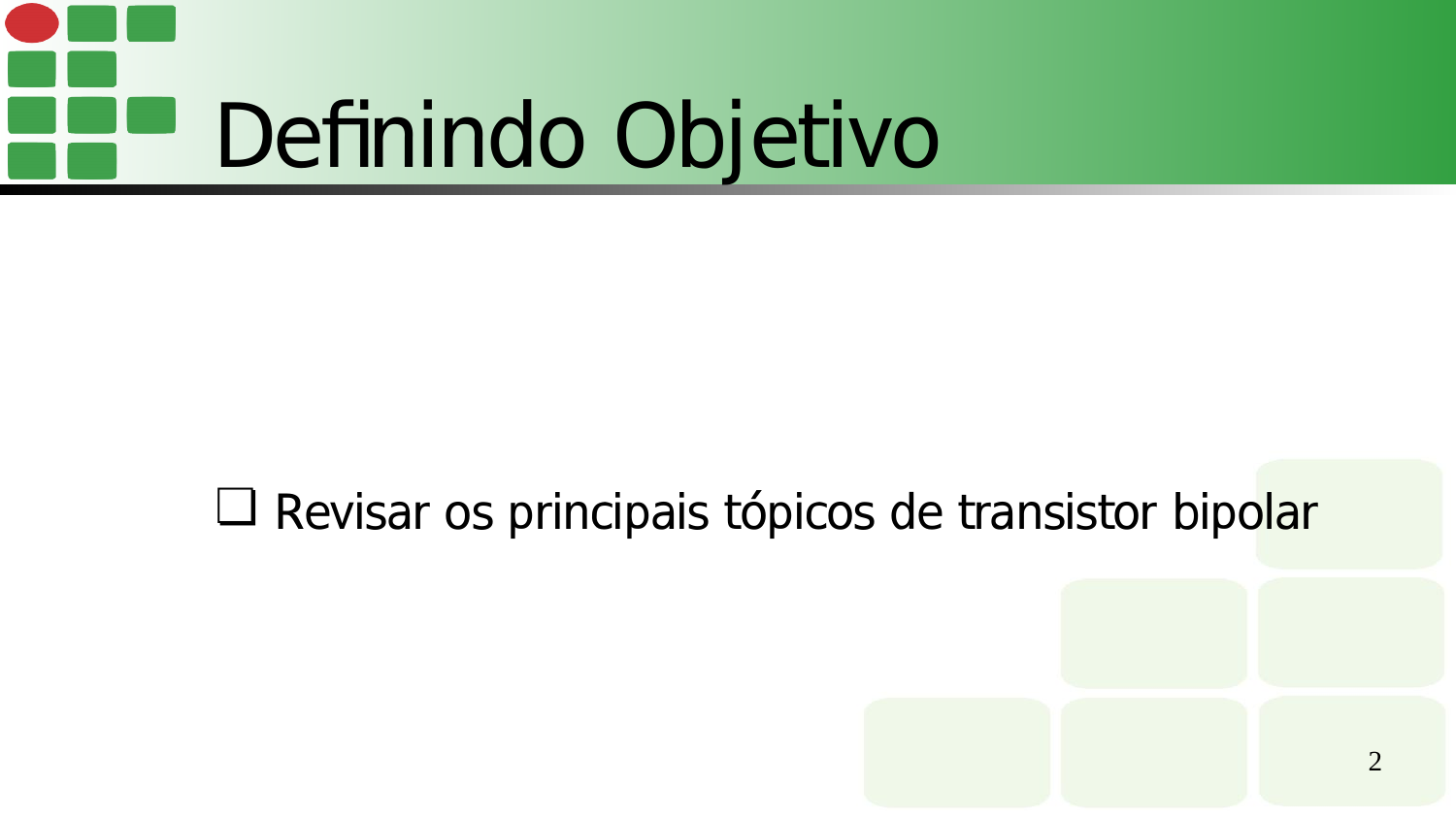

Definindo Objetivo

Revisar os principais tópicos de transistor bipolar

2